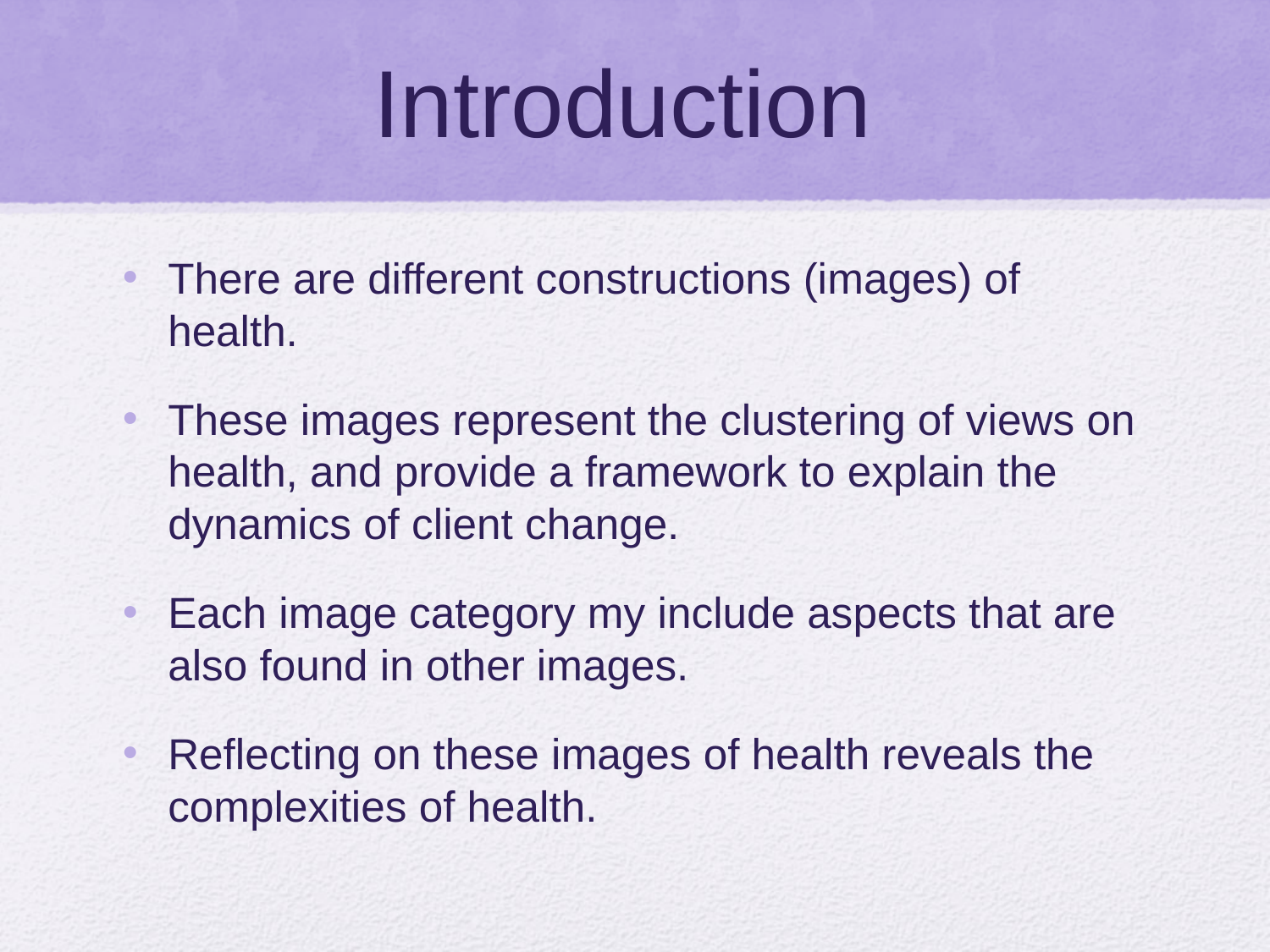

# Introduction
There are different constructions (images) of health.
These images represent the clustering of views on health, and provide a framework to explain the dynamics of client change.
Each image category my include aspects that are also found in other images.
Reflecting on these images of health reveals the complexities of health.